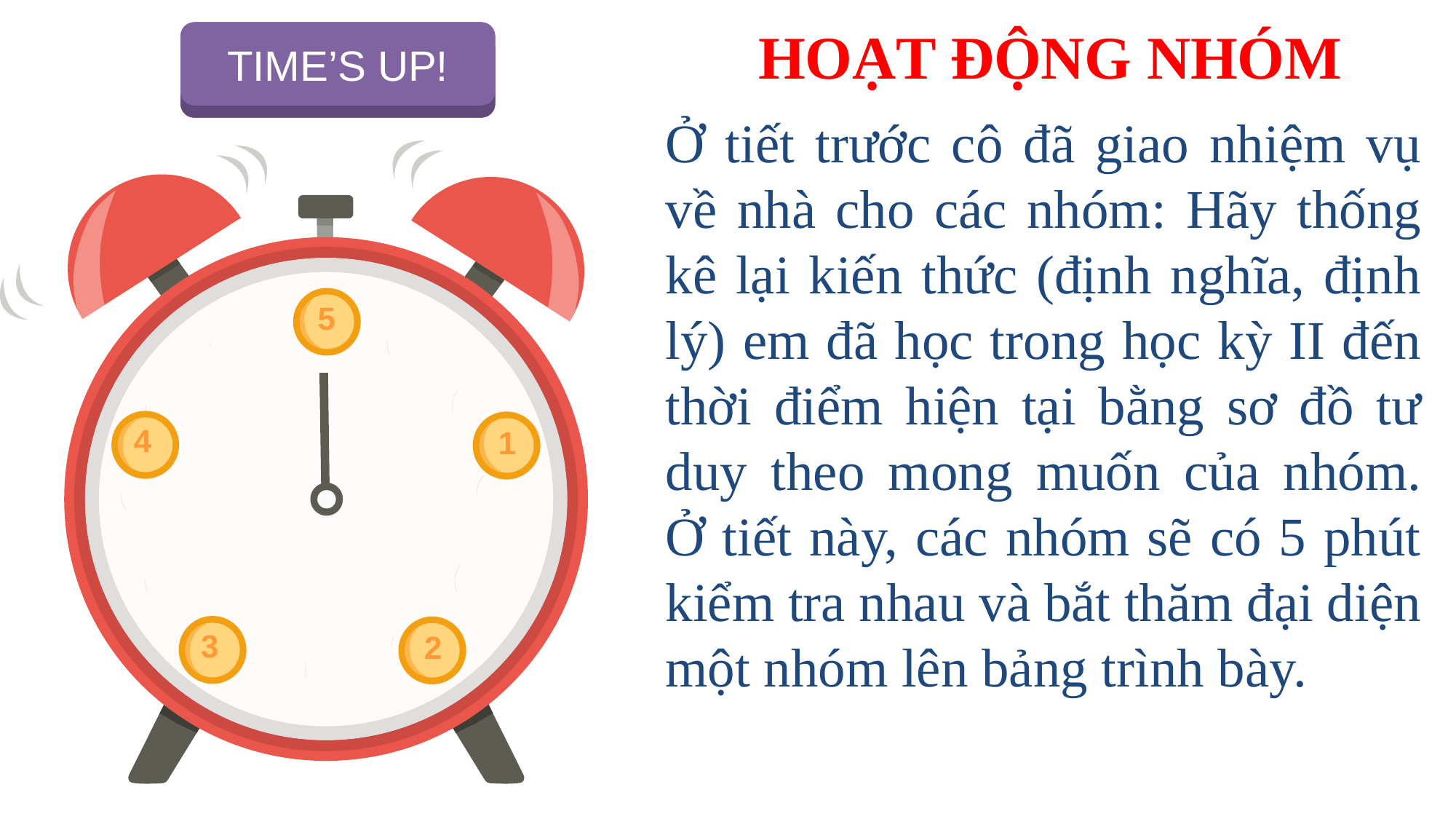

HOẠT ĐỘNG NHÓM
START TIMER

TIME’S UP!

TIME LIMIT:
5 minutes
Ở tiết trước cô đã giao nhiệm vụ về nhà cho các nhóm: Hãy thống kê lại kiến thức (định nghĩa, định lý) em đã học trong học kỳ II đến thời điểm hiện tại bằng sơ đồ tư duy theo mong muốn của nhóm. Ở tiết này, các nhóm sẽ có 5 phút kiểm tra nhau và bắt thăm đại diện một nhóm lên bảng trình bày.

5

4

1

3

2